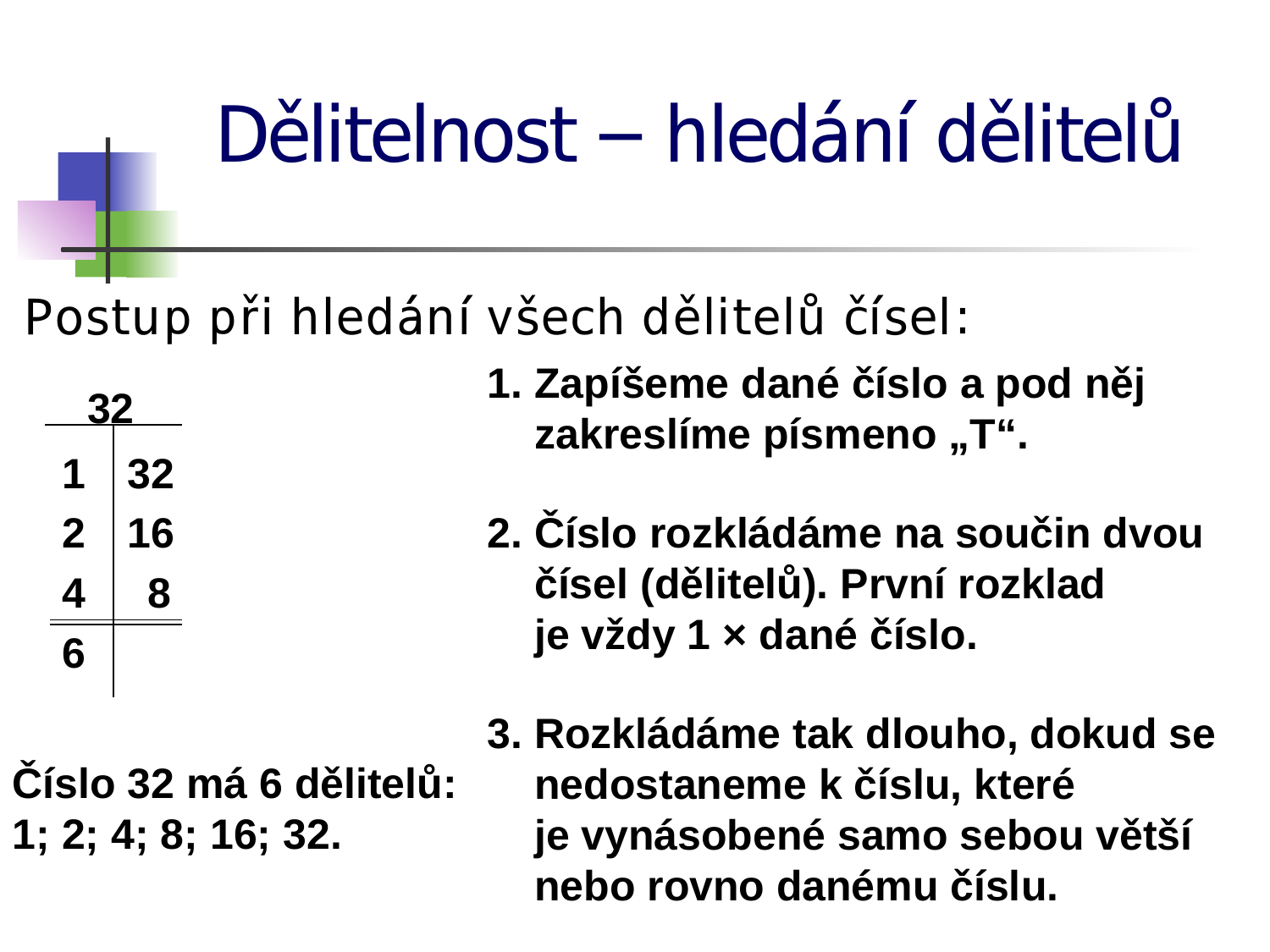

# Dělitelnost – hledání dělitelů
Postup při hledání všech dělitelů čísel:
1. Zapíšeme dané číslo a pod něj
    zakreslíme písmeno „T“.
32
1
32
2
16
2. Číslo rozkládáme na součin dvou
    čísel (dělitelů). První rozklad
    je vždy 1 × dané číslo.
4
8
6
3. Rozkládáme tak dlouho, dokud se
    nedostaneme k číslu, které
    je vynásobené samo sebou větší
    nebo rovno danému číslu.
Číslo 32 má 6 dělitelů:
1; 2; 4; 8; 16; 32.